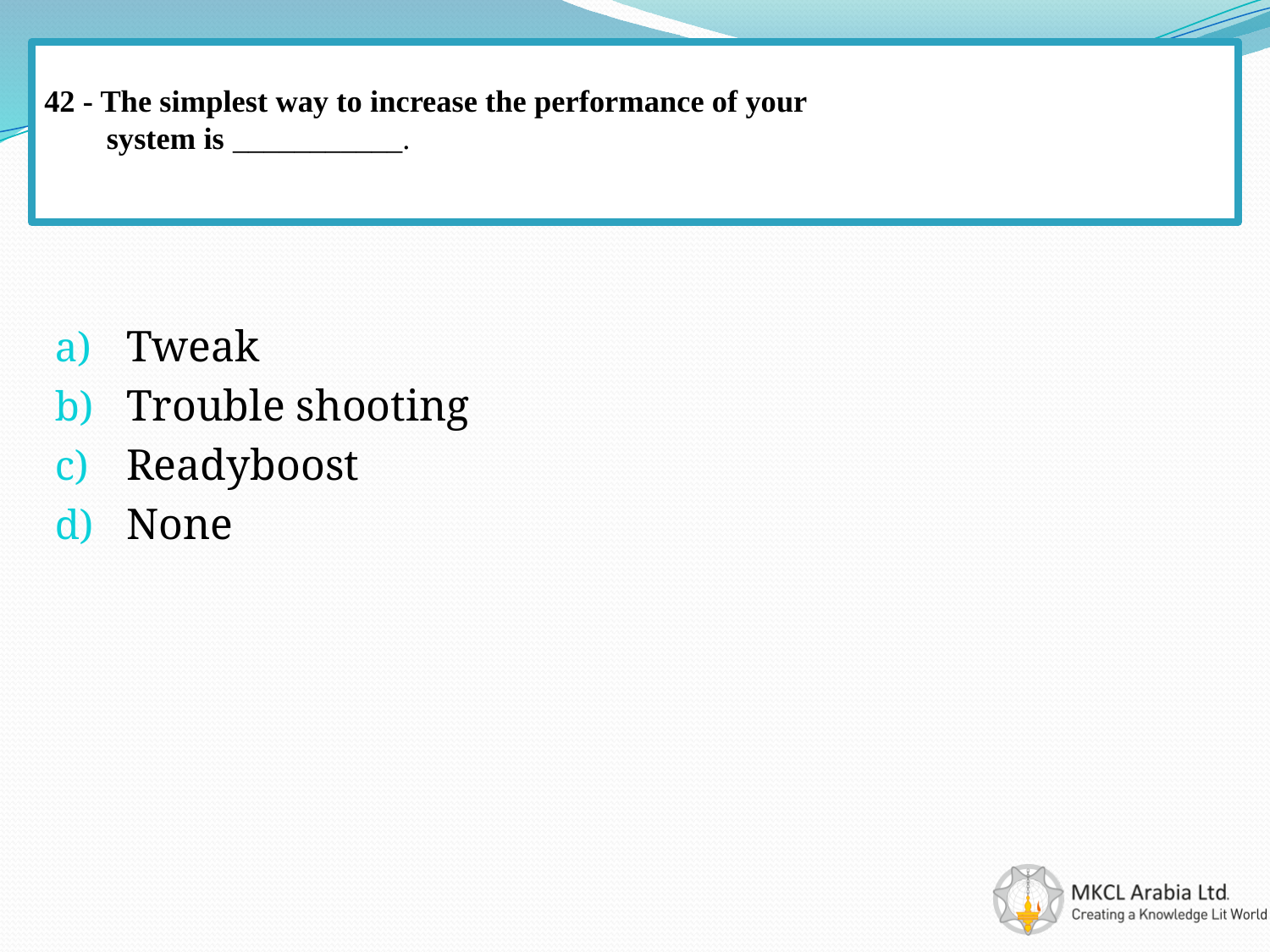

# 42 - The simplest way to increase the performance of your system is ___________.

Tweak
Trouble shooting
Readyboost
None